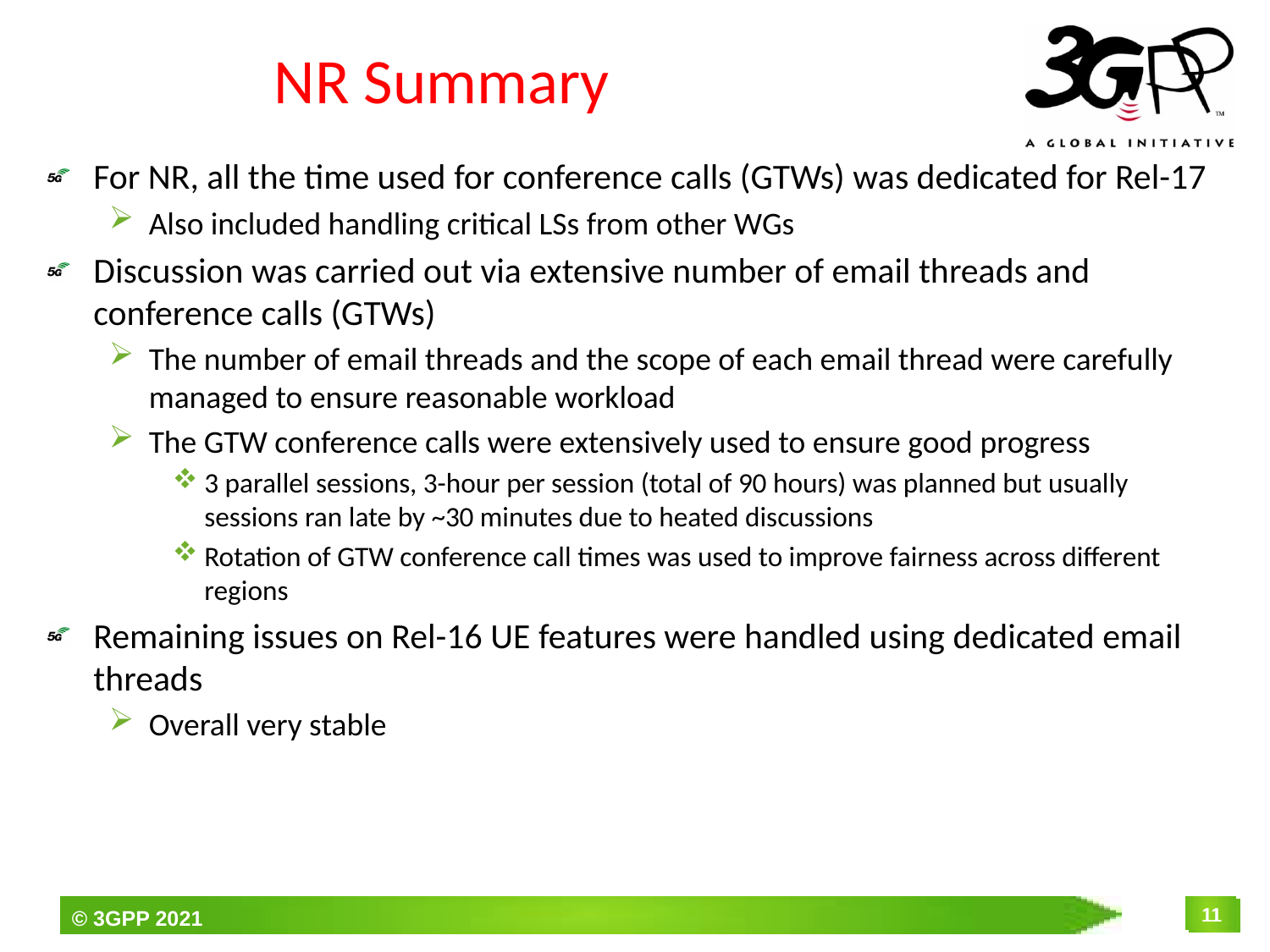

# NR Summary
For NR, all the time used for conference calls (GTWs) was dedicated for Rel-17
Also included handling critical LSs from other WGs
Discussion was carried out via extensive number of email threads and conference calls (GTWs)
The number of email threads and the scope of each email thread were carefully managed to ensure reasonable workload
The GTW conference calls were extensively used to ensure good progress
3 parallel sessions, 3-hour per session (total of 90 hours) was planned but usually sessions ran late by ~30 minutes due to heated discussions
Rotation of GTW conference call times was used to improve fairness across different regions
Remaining issues on Rel-16 UE features were handled using dedicated email threads
Overall very stable
11